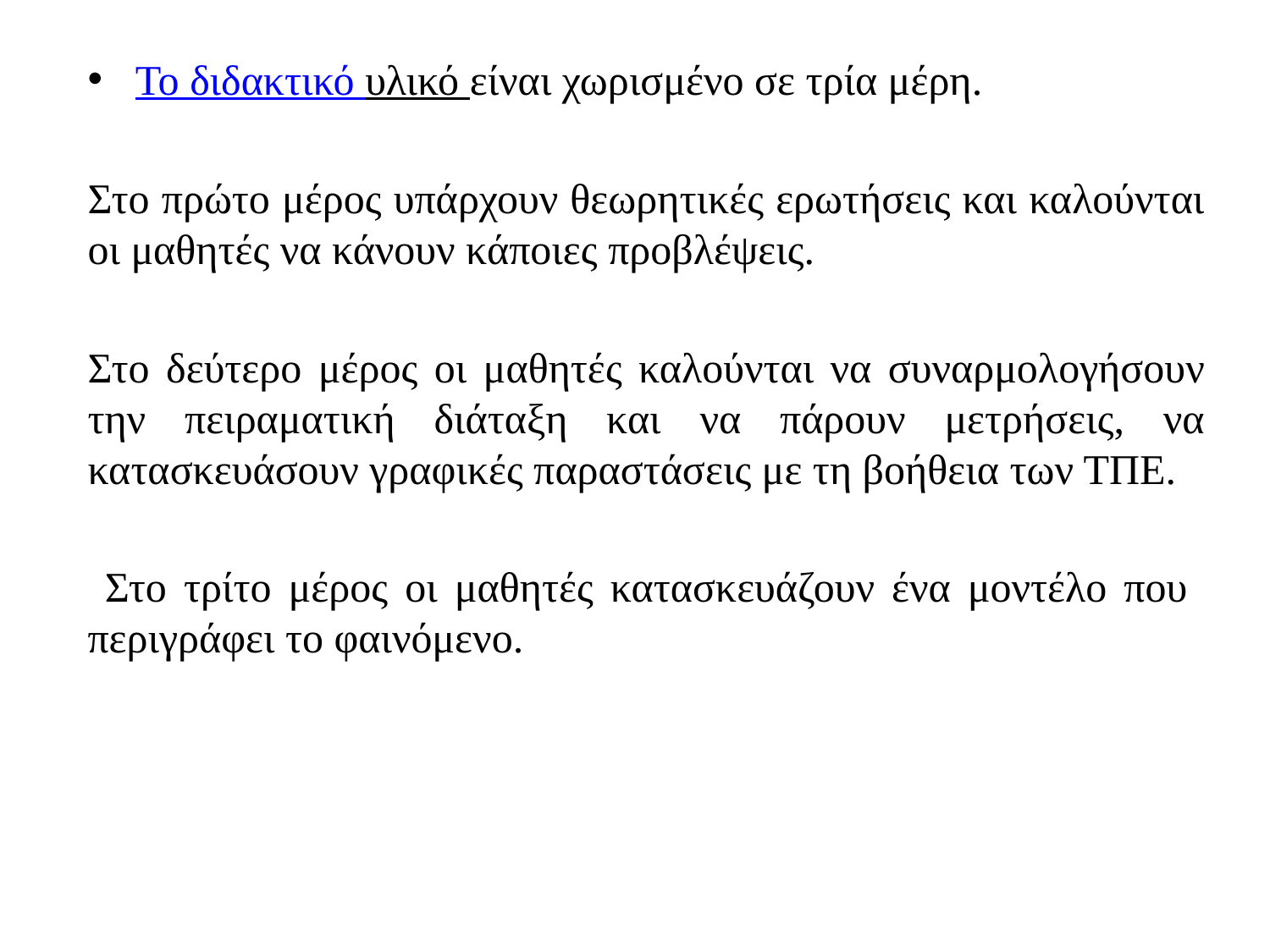

Το διδακτικό υλικό είναι χωρισμένο σε τρία μέρη.

Στο πρώτο μέρος υπάρχουν θεωρητικές ερωτήσεις και καλούνται οι μαθητές να κάνουν κάποιες προβλέψεις.

Στο δεύτερο μέρος οι μαθητές καλούνται να συναρμολογήσουν την πειραματική διάταξη και να πάρουν μετρήσεις, να κατασκευάσουν γραφικές παραστάσεις με τη βοήθεια των ΤΠΕ.

 Στο τρίτο μέρος οι μαθητές κατασκευάζουν ένα μοντέλο που  περιγράφει το φαινόμενο.